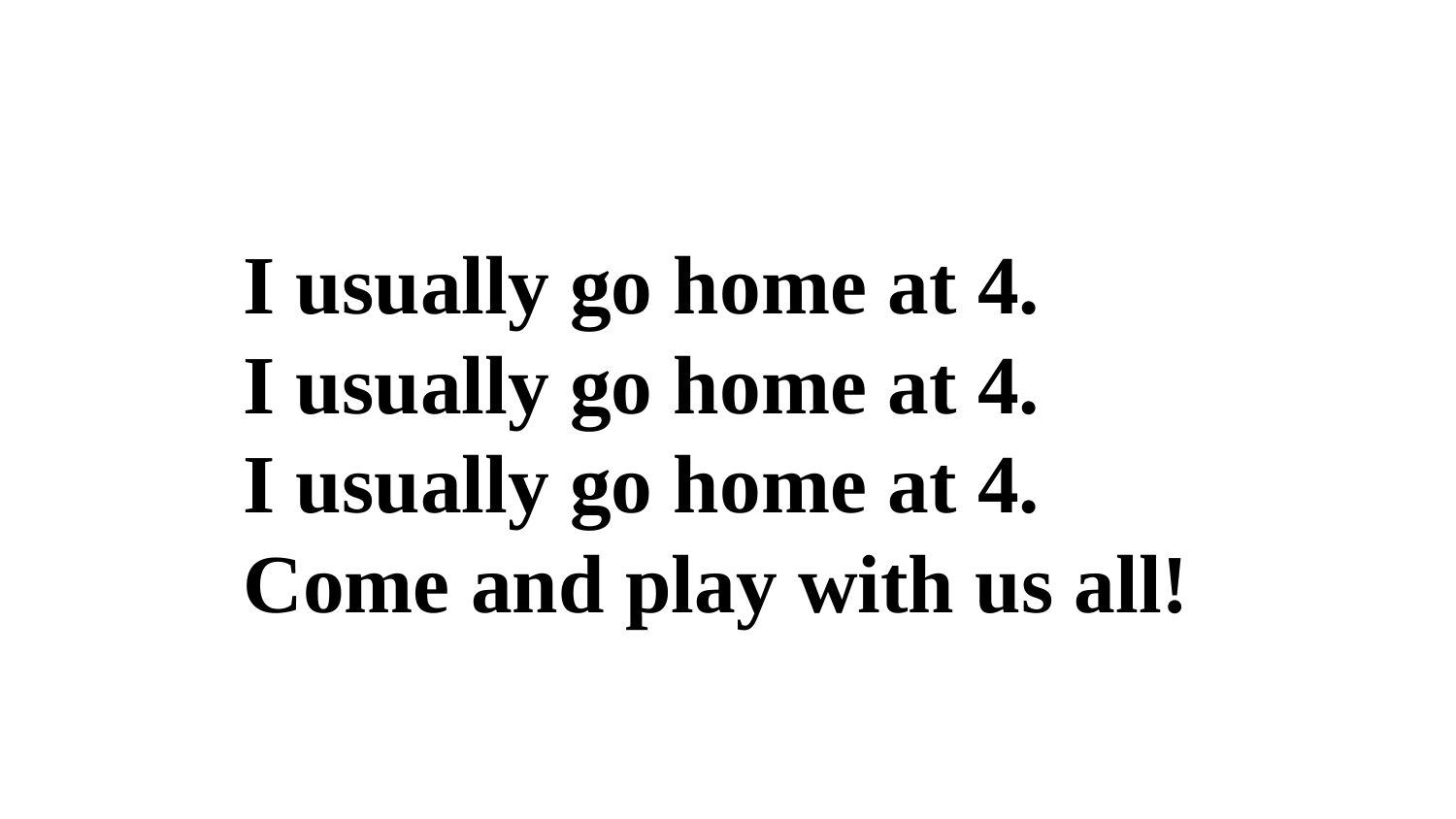

I usually go home at 4.
I usually go home at 4.
I usually go home at 4.
Come and play with us all!